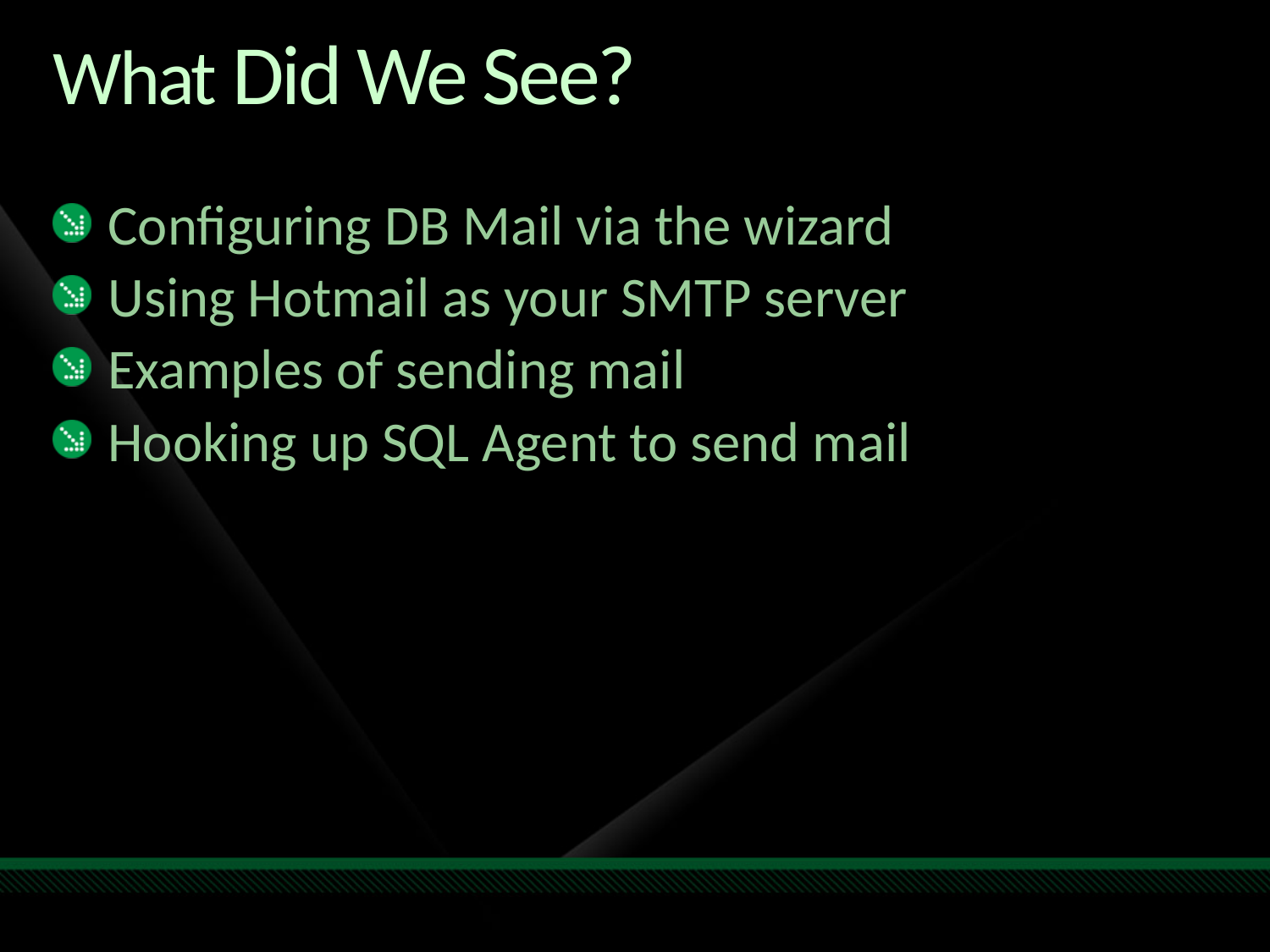

# What Did We See?
Configuring DB Mail via the wizard
Using Hotmail as your SMTP server
Examples of sending mail
Hooking up SQL Agent to send mail